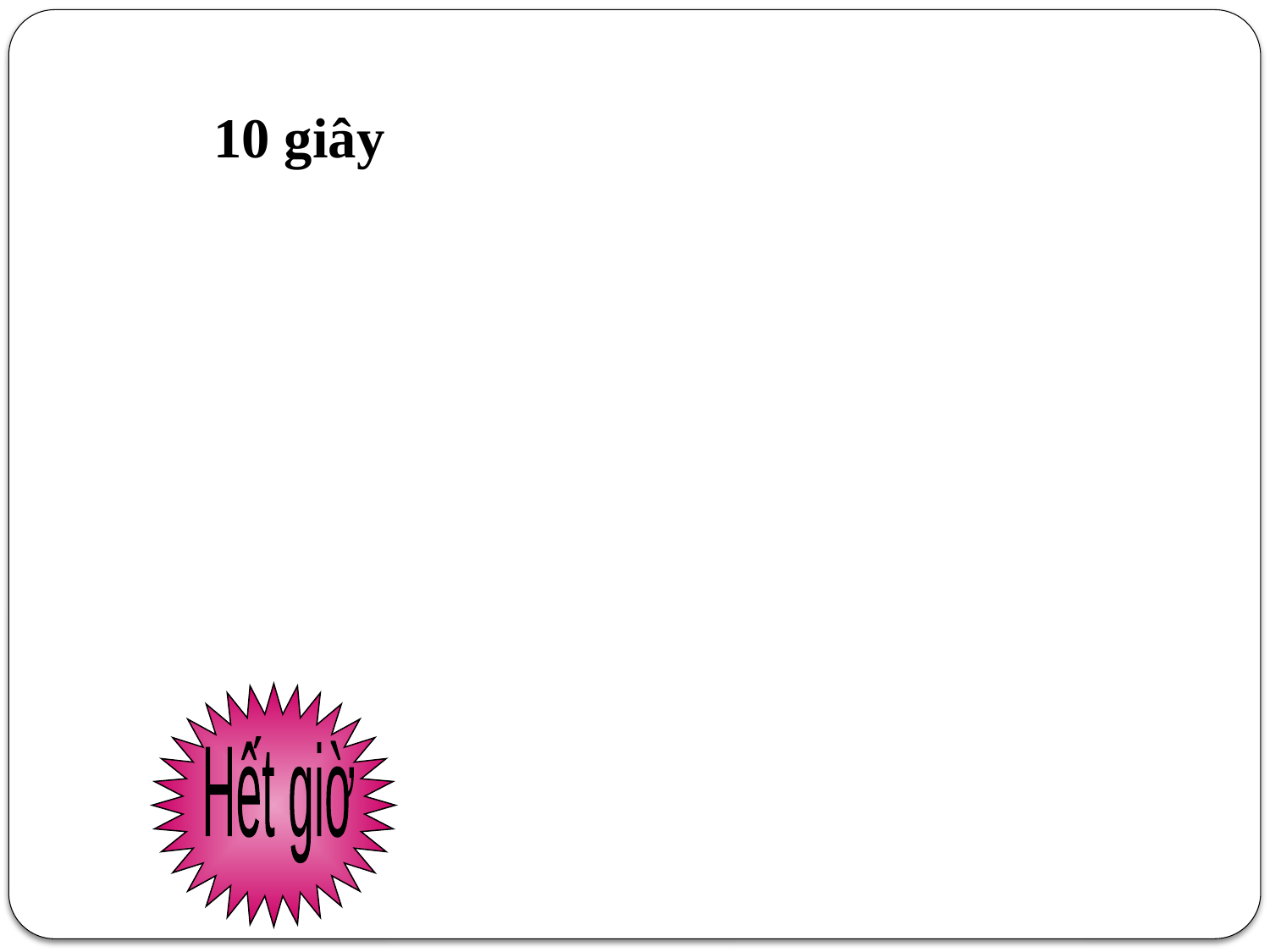

10 giây

Hết giờ
2
8
0
1
3
6
7
9
10
5
4